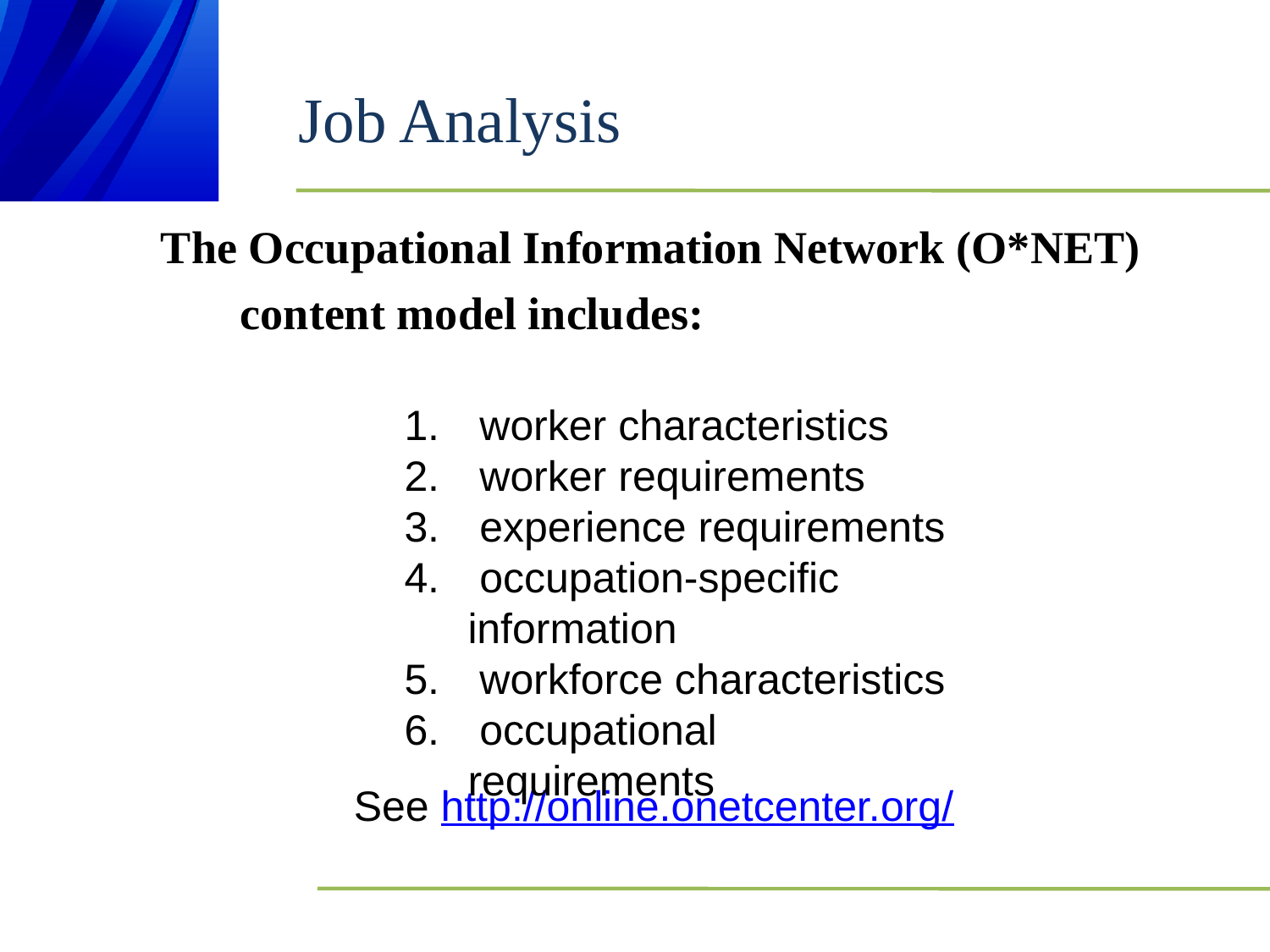

# Job Analysis
The Occupational Information Network (O*NET) content model includes:
 worker characteristics
 worker requirements
 experience requirements
 occupation-specific information
 workforce characteristics
 occupational requirements
See http://online.onetcenter.org/